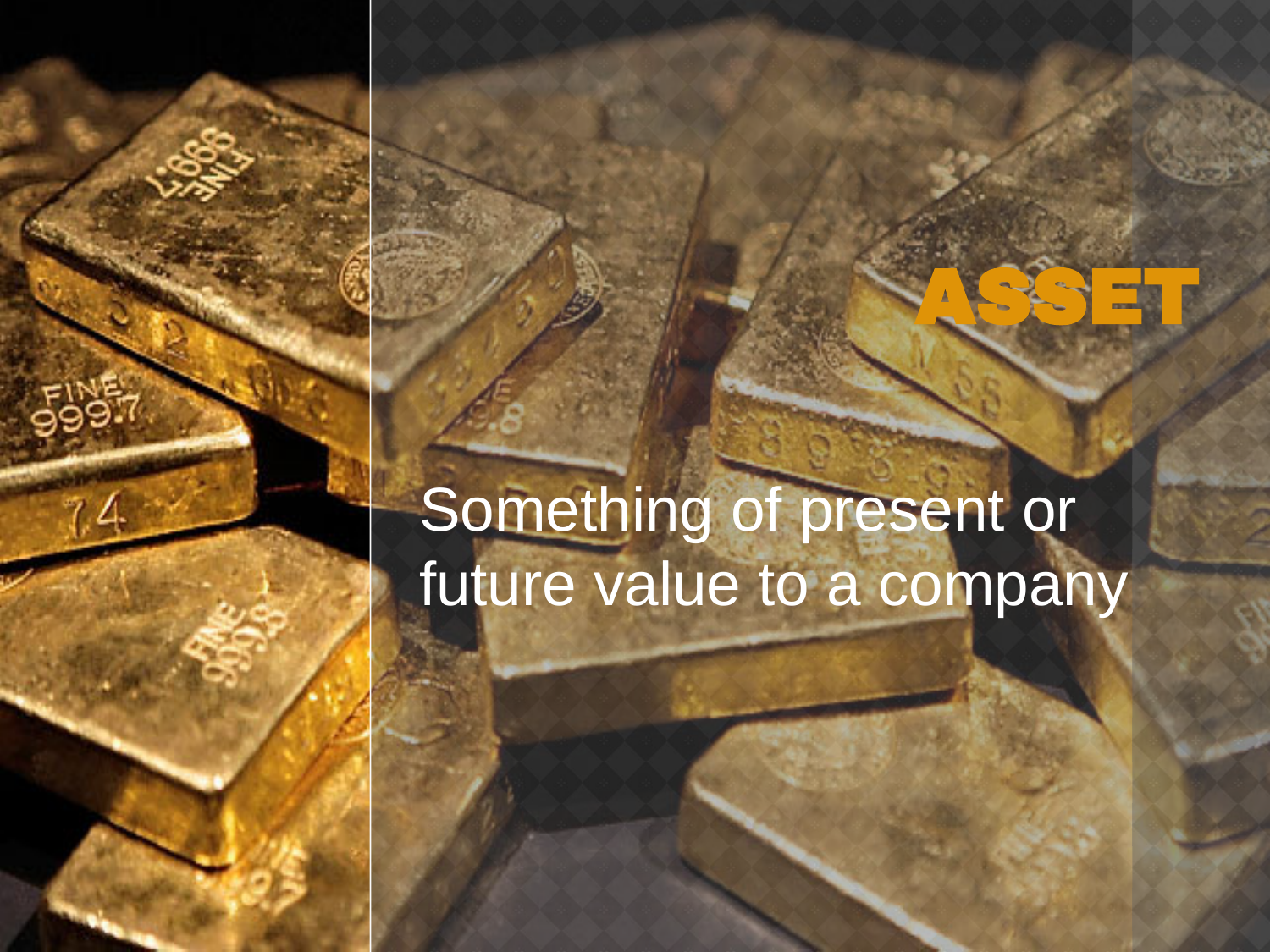

# Asset

Something of present or future value to a company